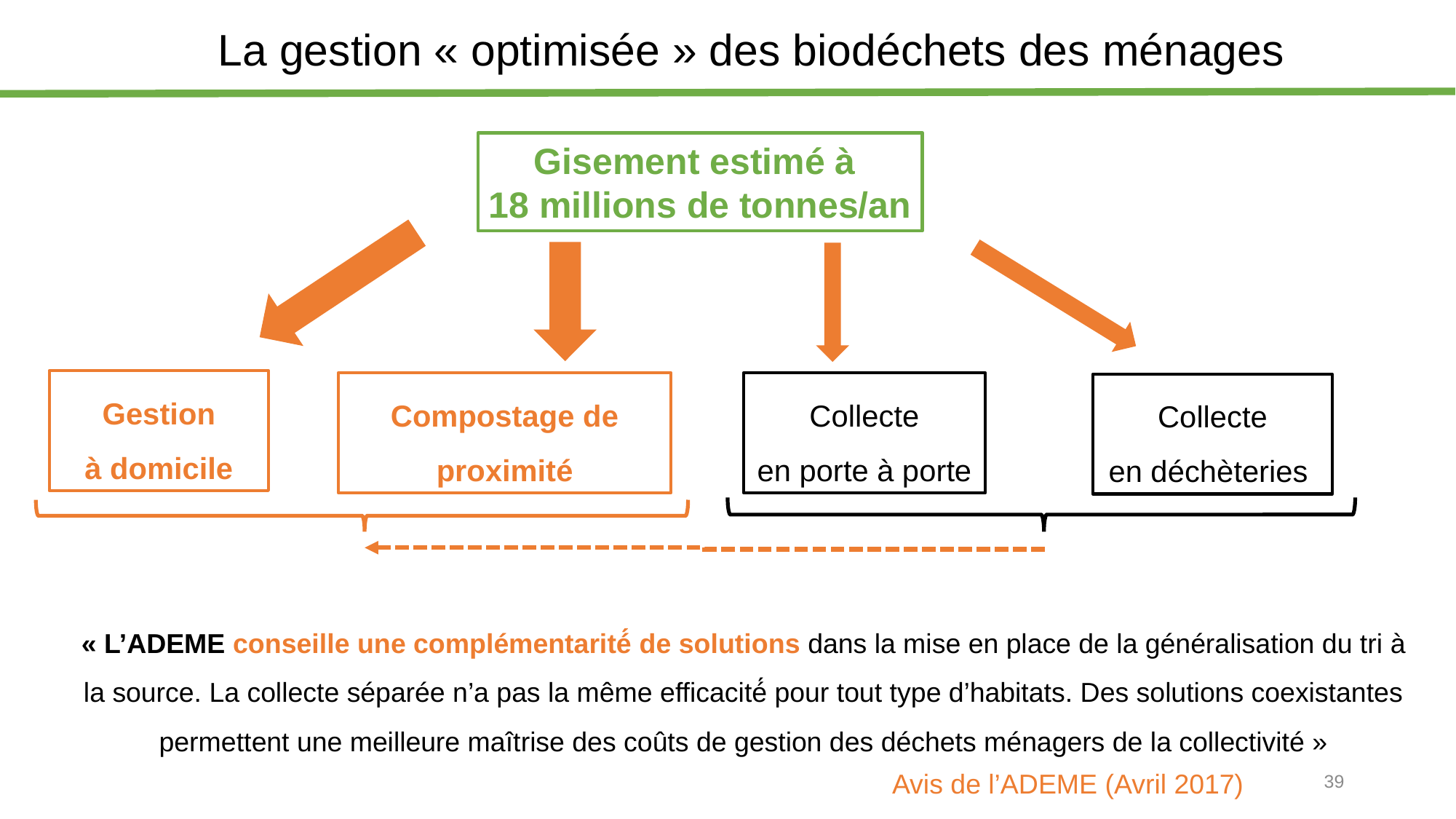

# La gestion « optimisée » des biodéchets des ménages
Gisement estimé à
18 millions de tonnes/an

Gestion
à domicile
Compostage de proximité
Collecte
en porte à porte
Collecte
en déchèteries
« L’ADEME conseille une complémentarité́ de solutions dans la mise en place de la généralisation du tri à la source. La collecte séparée n’a pas la même efficacité́ pour tout type d’habitats. Des solutions coexistantes permettent une meilleure maîtrise des coûts de gestion des déchets ménagers de la collectivité »
39
Avis de l’ADEME (Avril 2017)